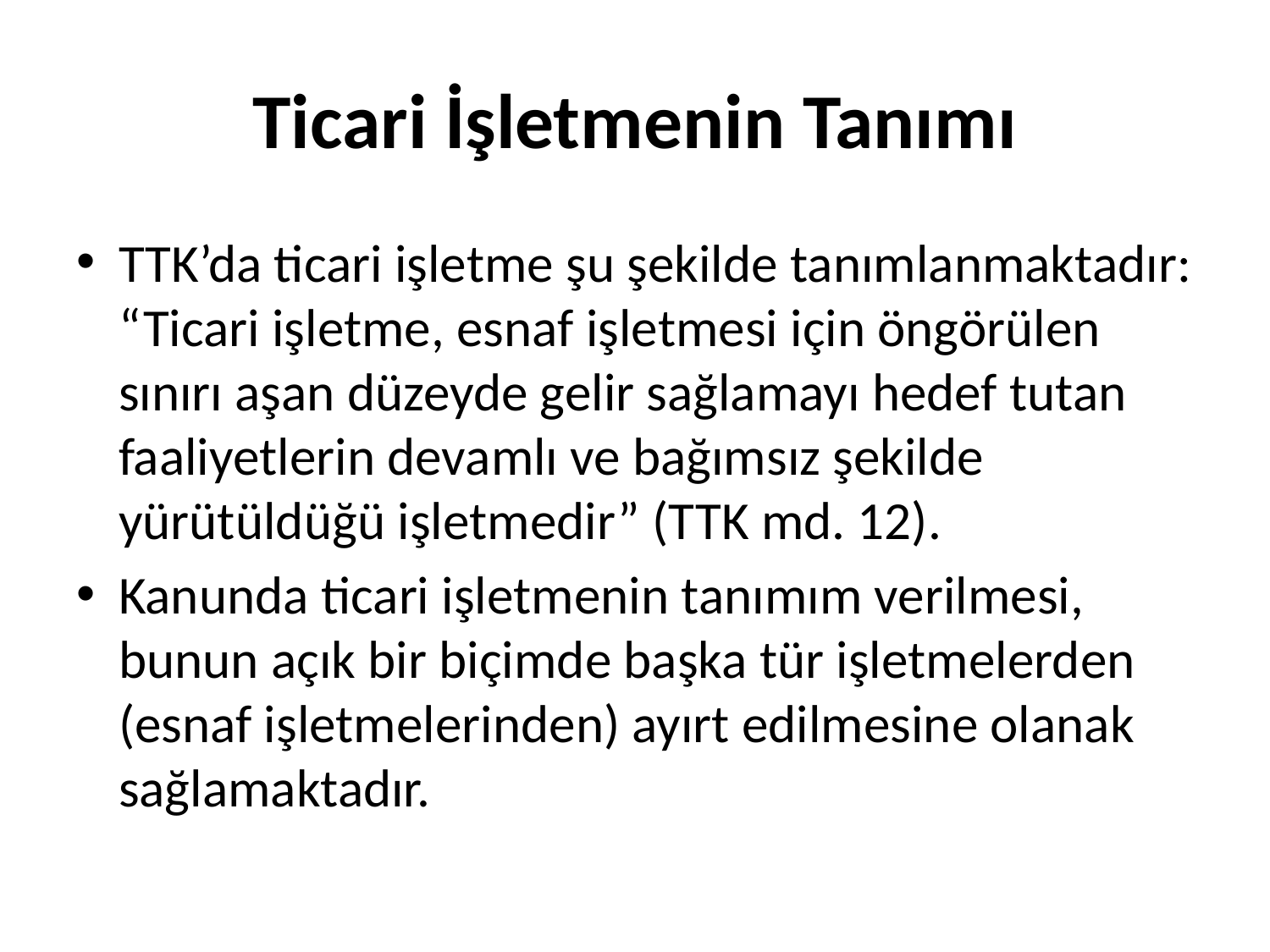

# Ticari İşletmenin Tanımı
TTK’da ticari işletme şu şekilde tanımlanmaktadır: “Ticari işletme, esnaf işletmesi için öngörülen sınırı aşan düzeyde gelir sağlamayı hedef tutan faaliyetlerin devamlı ve bağımsız şekilde yürütüldüğü işletmedir” (TTK md. 12).
Kanunda ticari işletmenin tanımım verilmesi, bunun açık bir biçimde başka tür işletmelerden (esnaf işletmelerinden) ayırt edilmesine olanak sağlamaktadır.